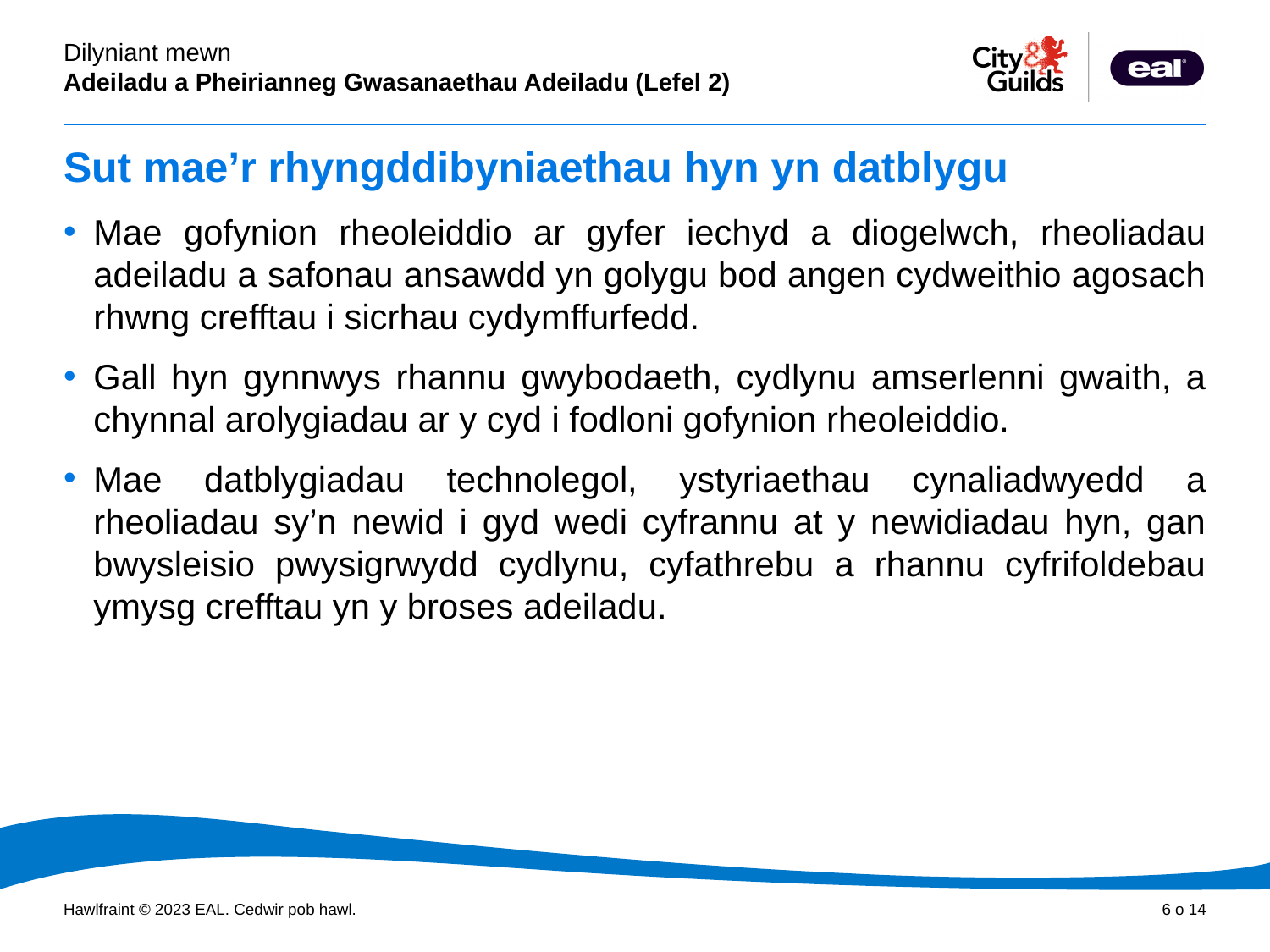

# Sut mae’r rhyngddibyniaethau hyn yn datblygu
Mae gofynion rheoleiddio ar gyfer iechyd a diogelwch, rheoliadau adeiladu a safonau ansawdd yn golygu bod angen cydweithio agosach rhwng crefftau i sicrhau cydymffurfedd.
Gall hyn gynnwys rhannu gwybodaeth, cydlynu amserlenni gwaith, a chynnal arolygiadau ar y cyd i fodloni gofynion rheoleiddio.
Mae datblygiadau technolegol, ystyriaethau cynaliadwyedd a rheoliadau sy’n newid i gyd wedi cyfrannu at y newidiadau hyn, gan bwysleisio pwysigrwydd cydlynu, cyfathrebu a rhannu cyfrifoldebau ymysg crefftau yn y broses adeiladu.